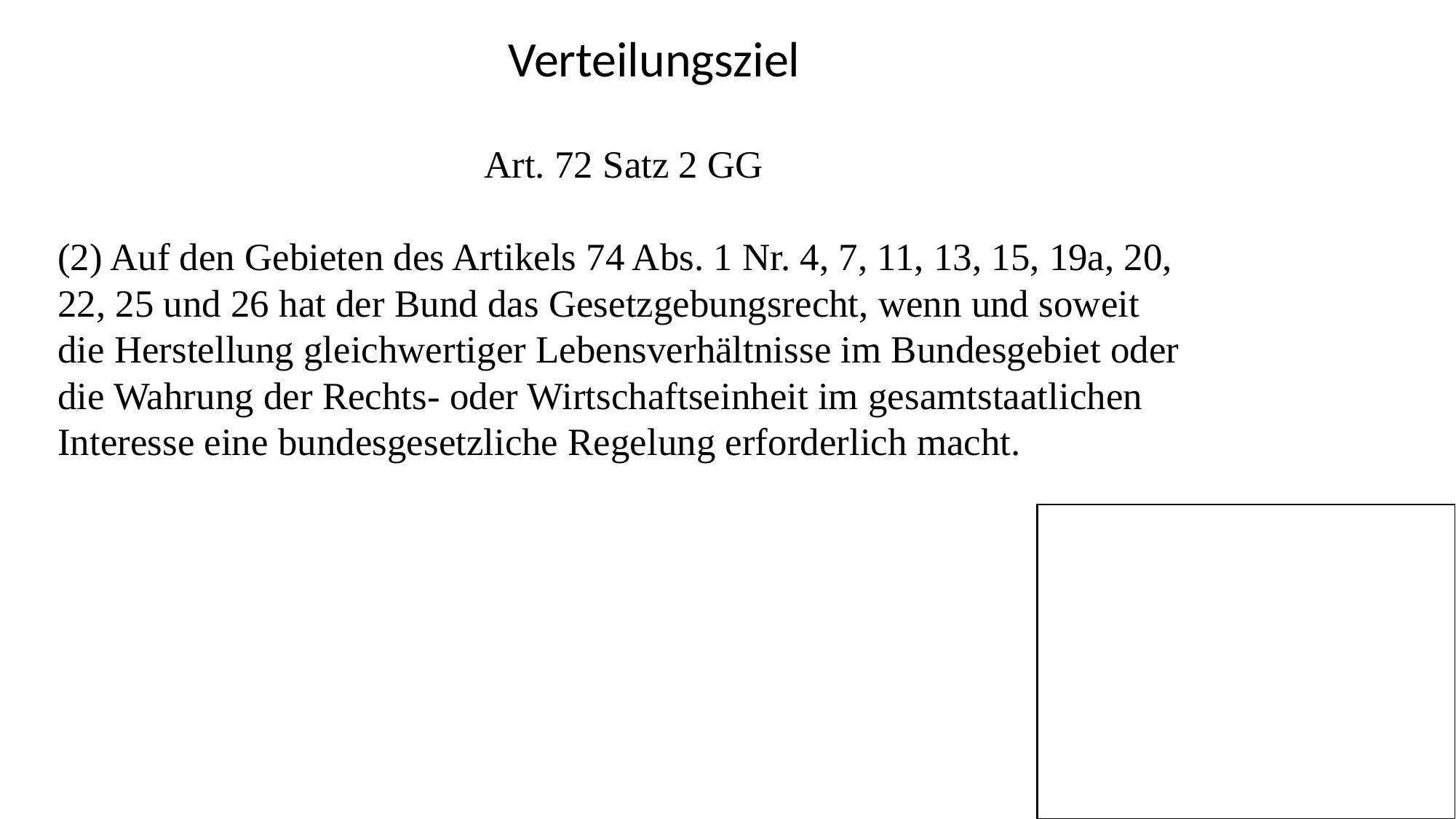

Verteilungsziel
Art. 72 Satz 2 GG

(2) Auf den Gebieten des Artikels 74 Abs. 1 Nr. 4, 7, 11, 13, 15, 19a, 20, 22, 25 und 26 hat der Bund das Gesetzgebungsrecht, wenn und soweit die Herstellung gleichwertiger Lebensverhältnisse im Bundesgebiet oder die Wahrung der Rechts- oder Wirtschaftseinheit im gesamtstaatlichen Interesse eine bundesgesetzliche Regelung erforderlich macht.